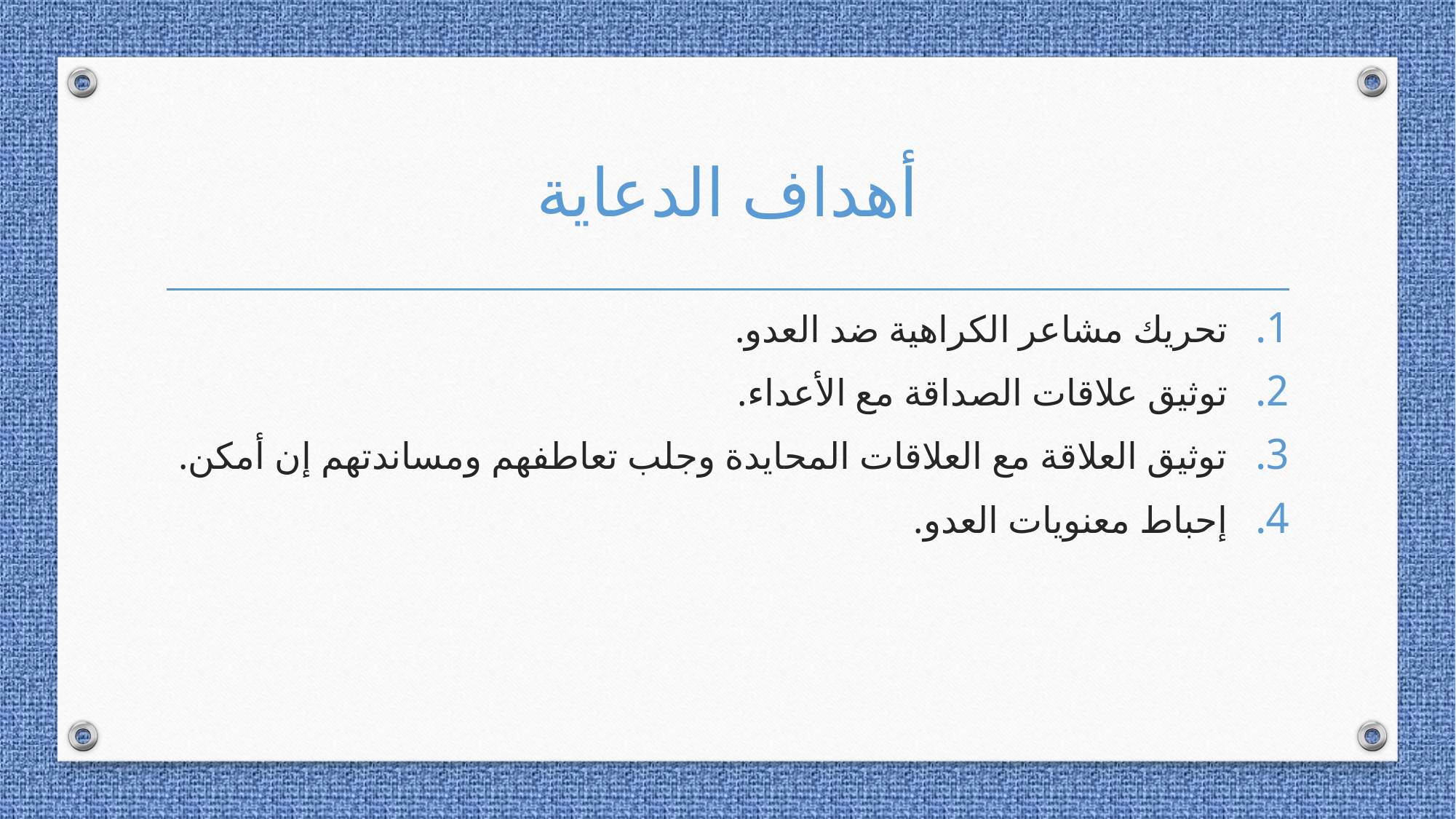

# أهداف الدعاية
تحريك مشاعر الكراهية ضد العدو.
توثيق علاقات الصداقة مع الأعداء.
توثيق العلاقة مع العلاقات المحايدة وجلب تعاطفهم ومساندتهم إن أمكن.
إحباط معنويات العدو.